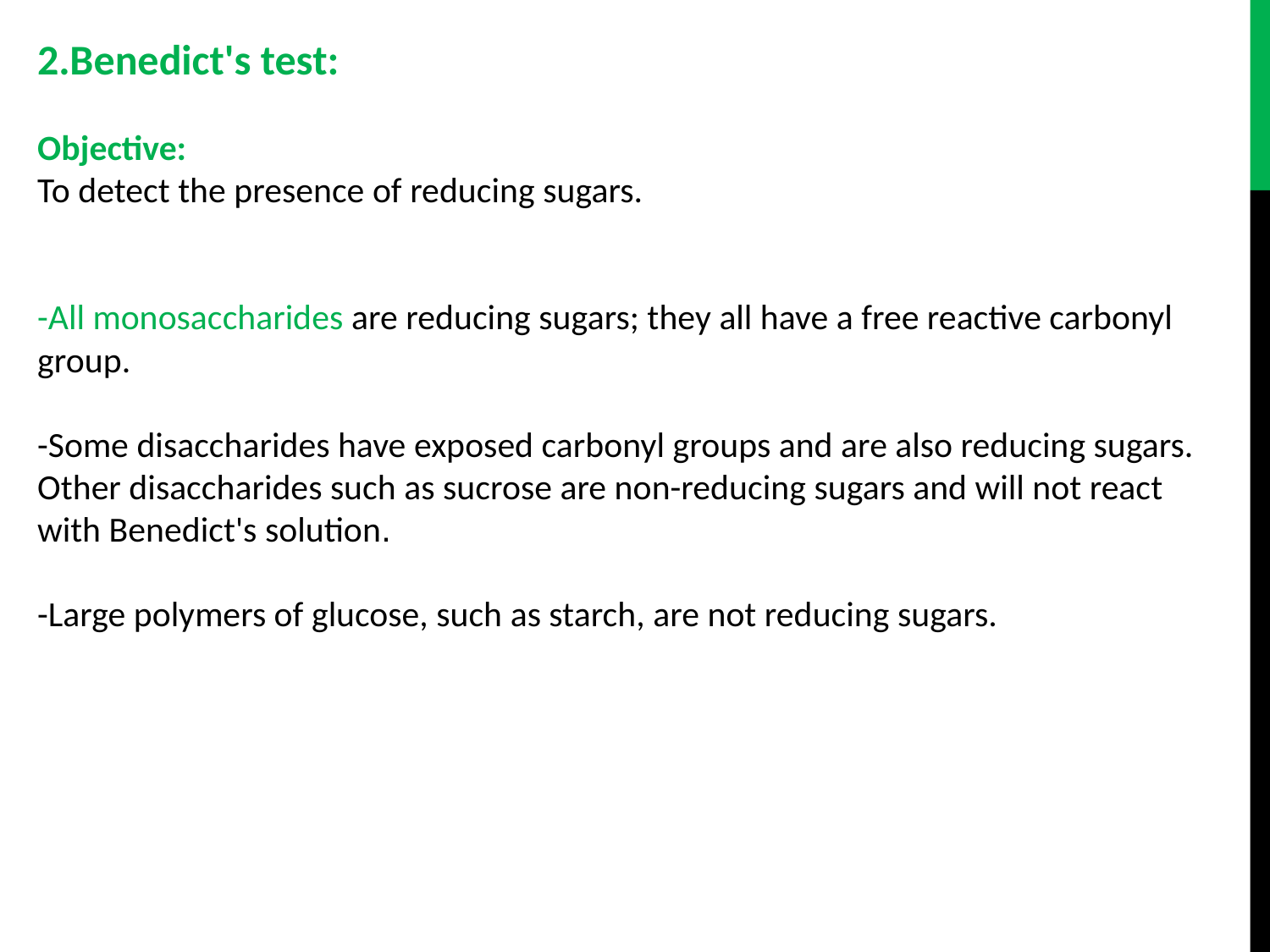

2.Benedict's test:

Objective:
To detect the presence of reducing sugars.

-All monosaccharides are reducing sugars; they all have a free reactive carbonyl group.

-Some disaccharides have exposed carbonyl groups and are also reducing sugars.  Other disaccharides such as sucrose are non-reducing sugars and will not react with Benedict's solution.

-Large polymers of glucose, such as starch, are not reducing sugars.